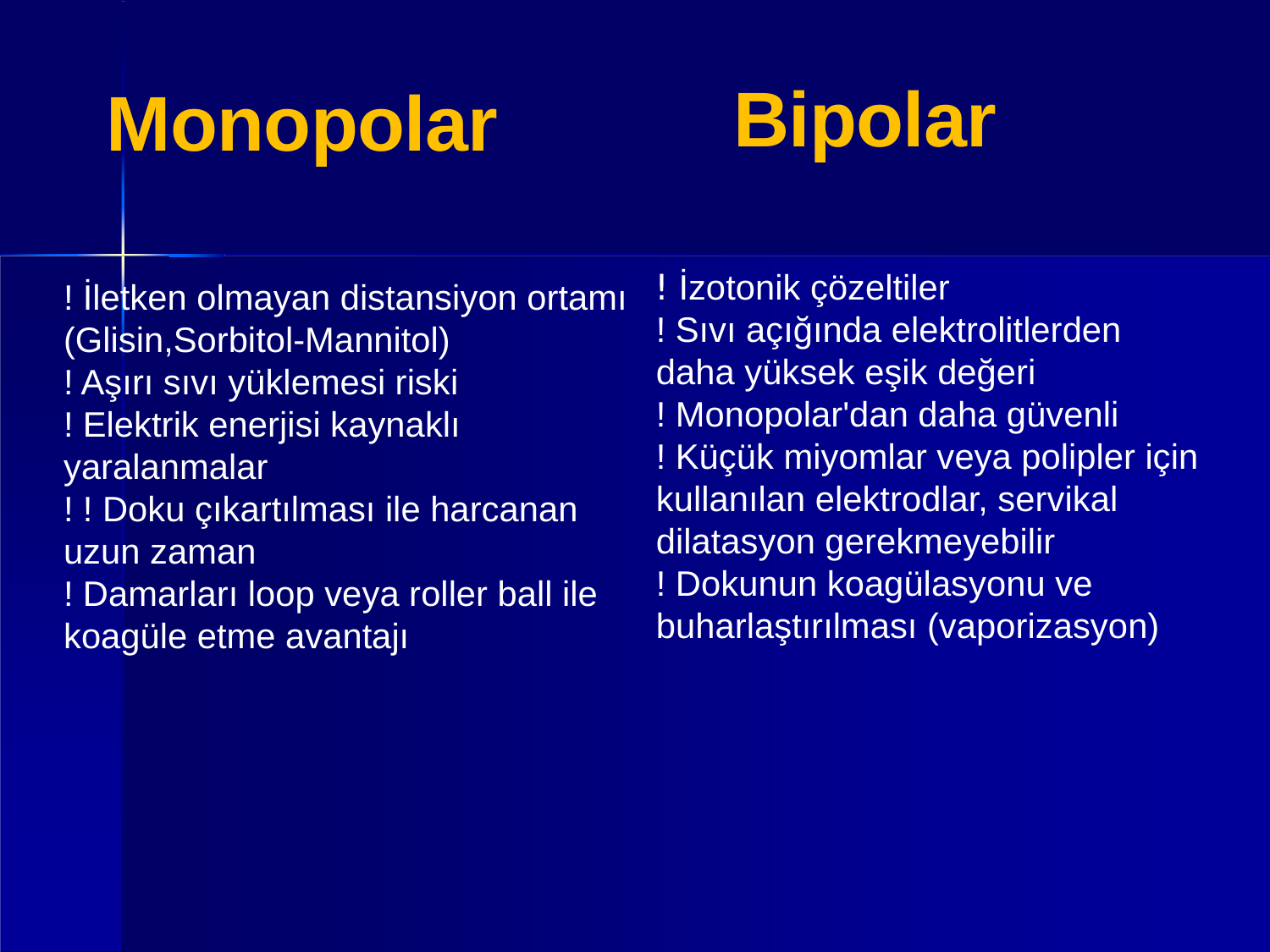

Bipolar
# Monopolar
! İzotonik çözeltiler
! Sıvı açığında elektrolitlerden daha yüksek eşik değeri
! Monopolar'dan daha güvenli
! Küçük miyomlar veya polipler için kullanılan elektrodlar, servikal dilatasyon gerekmeyebilir
! Dokunun koagülasyonu ve buharlaştırılması (vaporizasyon)
! İletken olmayan distansiyon ortamı (Glisin,Sorbitol-Mannitol)
! Aşırı sıvı yüklemesi riski
! Elektrik enerjisi kaynaklı yaralanmalar
! ! Doku çıkartılması ile harcanan uzun zaman
! Damarları loop veya roller ball ile koagüle etme avantajı